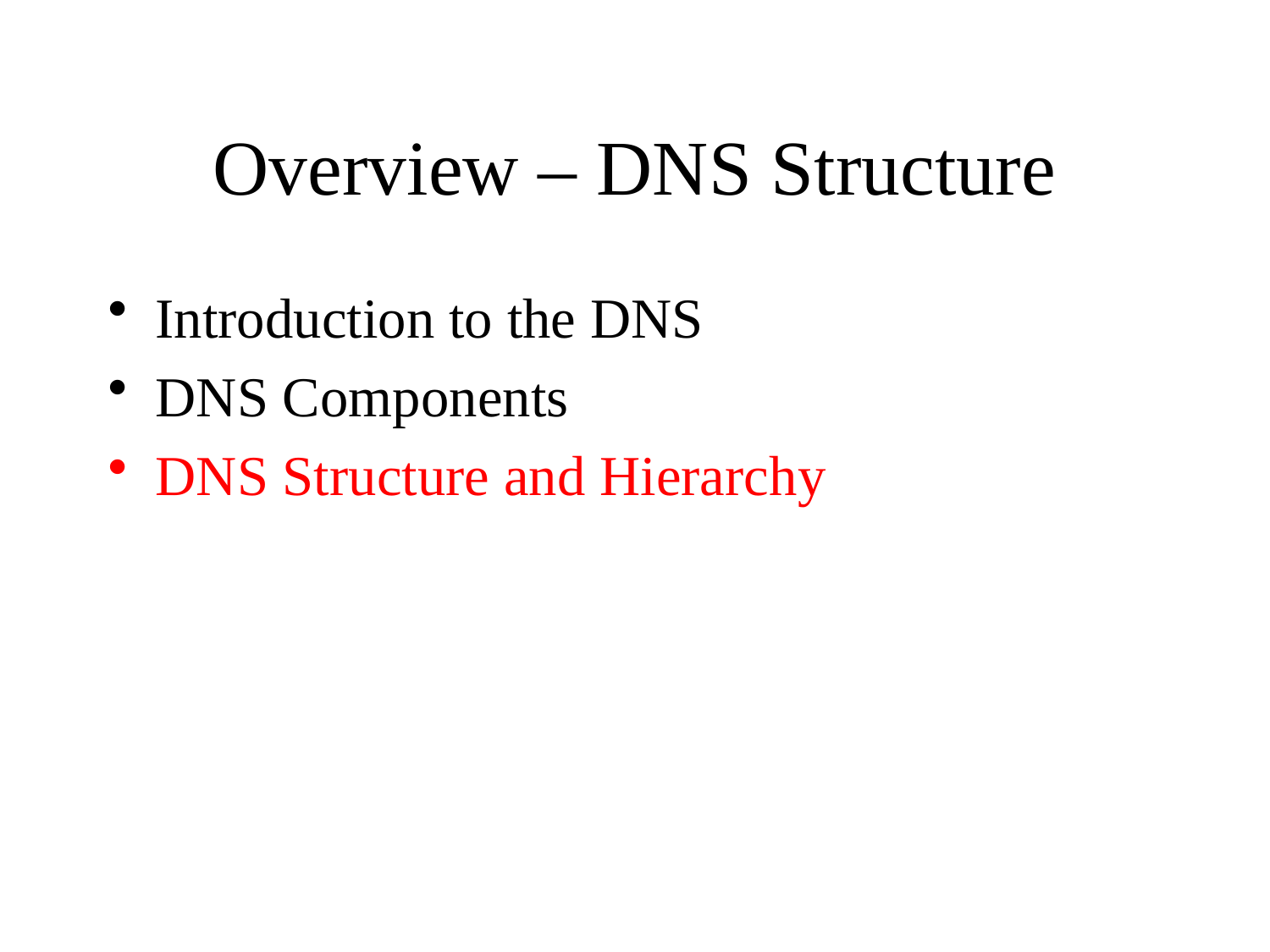

# Overview – DNS Structure
Introduction to the DNS
DNS Components
DNS Structure and Hierarchy